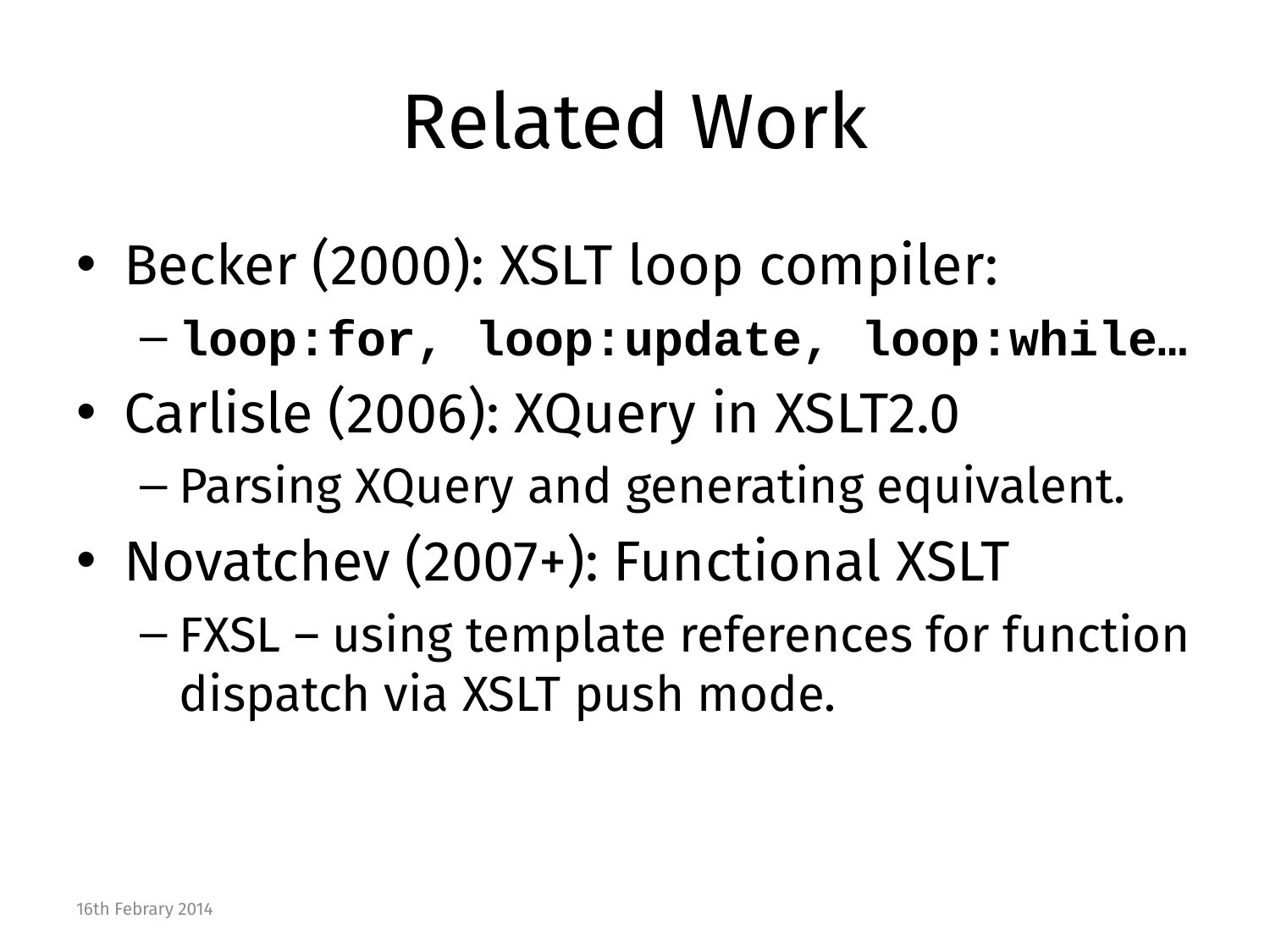

# Related Work
Becker (2000): XSLT loop compiler:
loop:for, loop:update, loop:while…
Carlisle (2006): XQuery in XSLT2.0
Parsing XQuery and generating equivalent.
Novatchev (2007+): Functional XSLT
FXSL – using template references for function dispatch via XSLT push mode.
16th Febrary 2014